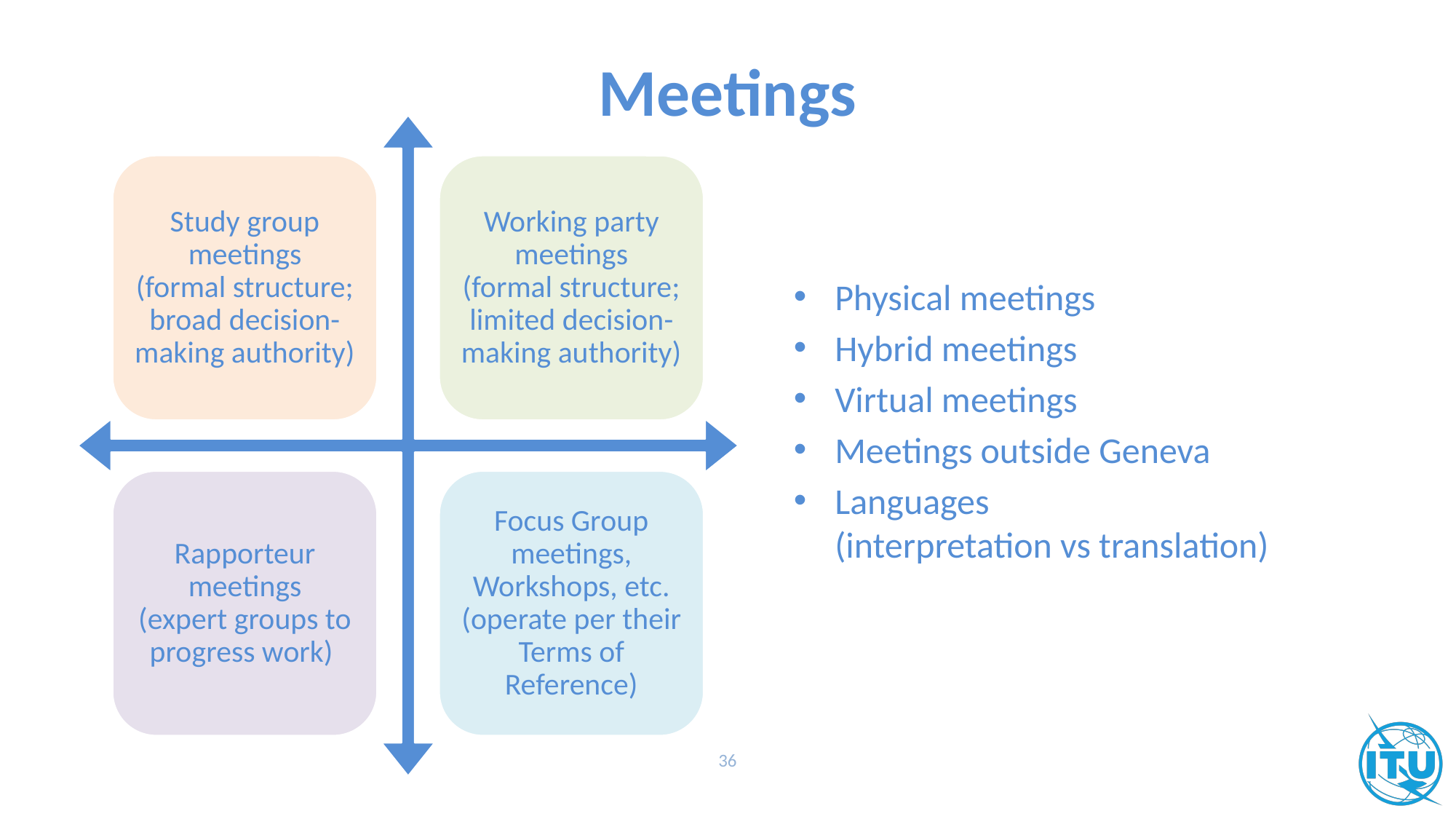

# Meetings

Study group meetings
(formal structure;
broad decision-making authority)

Working party meetings
(formal structure;
limited decision-making authority)
Physical meetings
Hybrid meetings
Virtual meetings
Meetings outside Geneva
Languages
(interpretation vs translation)

Rapporteur meetings
(expert groups to progress work)

Focus Group meetings, Workshops, etc.
(operate per their Terms of Reference)
36